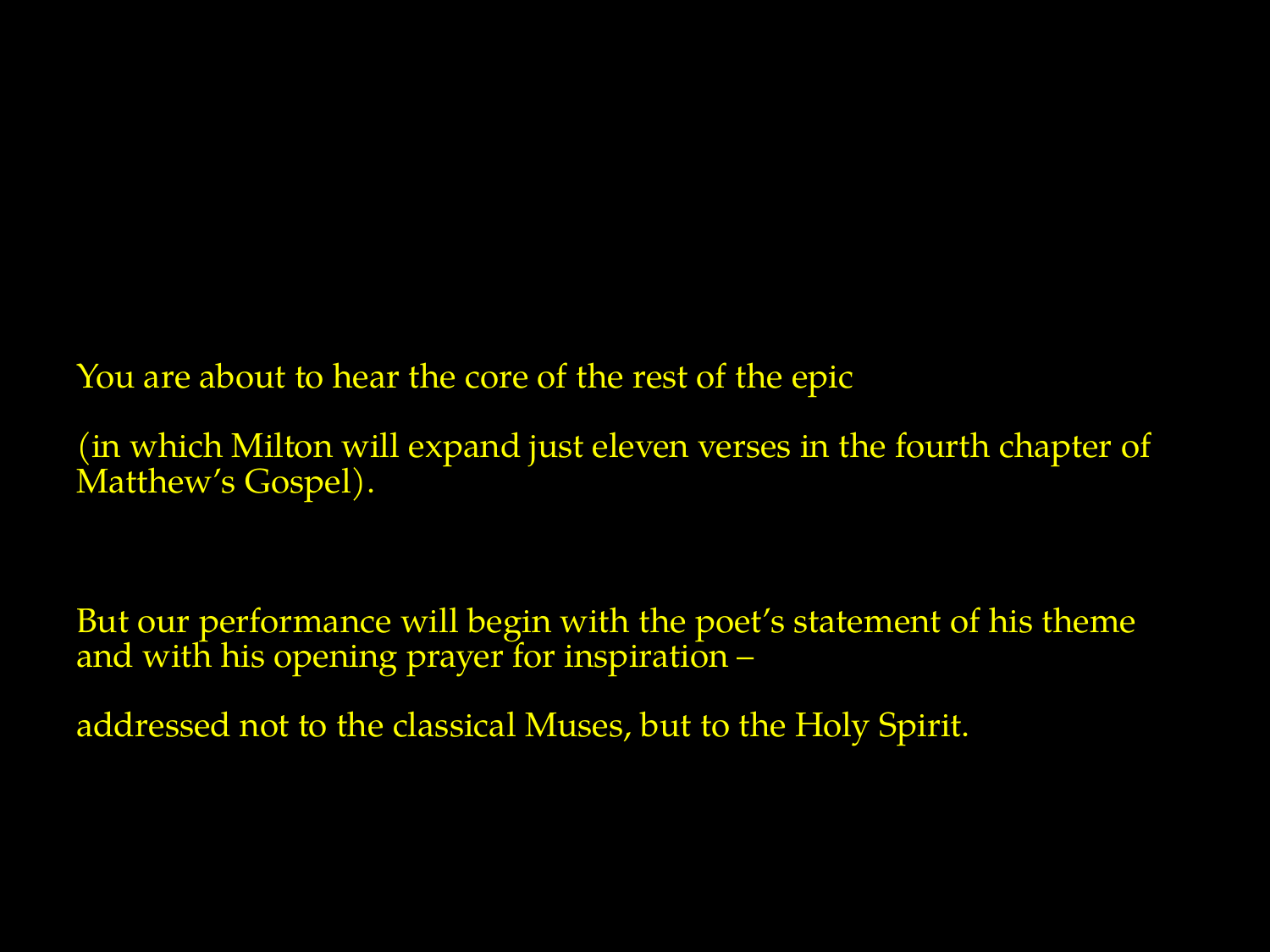

# You are about to hear the core of the rest of the epic (in which Milton will expand just eleven verses in the fourth chapter of Matthew’s Gospel). But our performance will begin with the poet’s statement of his theme and with his opening prayer for inspiration – addressed not to the classical Muses, but to the Holy Spirit.